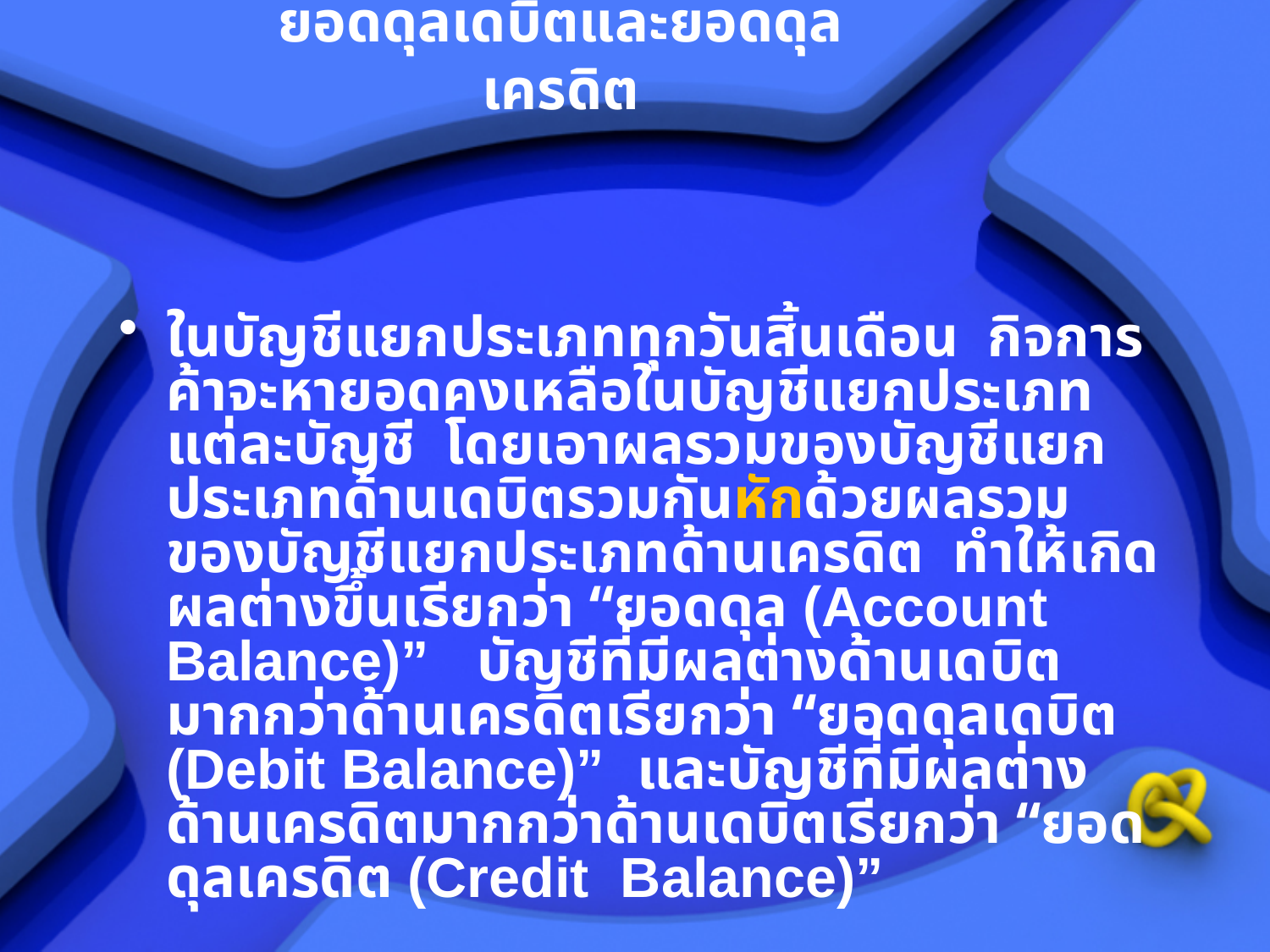

# ยอดดุลเดบิตและยอดดุลเครดิต
ในบัญชีแยกประเภททุกวันสิ้นเดือน  กิจการค้าจะหายอดคงเหลือในบัญชีแยกประเภทแต่ละบัญชี  โดยเอาผลรวมของบัญชีแยกประเภทด้านเดบิตรวมกันหักด้วยผลรวมของบัญชีแยกประเภทด้านเครดิต  ทำให้เกิดผลต่างขึ้นเรียกว่า “ยอดดุล (Account Balance)”   บัญชีที่มีผลต่างด้านเดบิตมากกว่าด้านเครดิตเรียกว่า “ยอดดุลเดบิต (Debit Balance)”  และบัญชีที่มีผลต่างด้านเครดิตมากกว่าด้านเดบิตเรียกว่า “ยอดดุลเครดิต (Credit  Balance)”